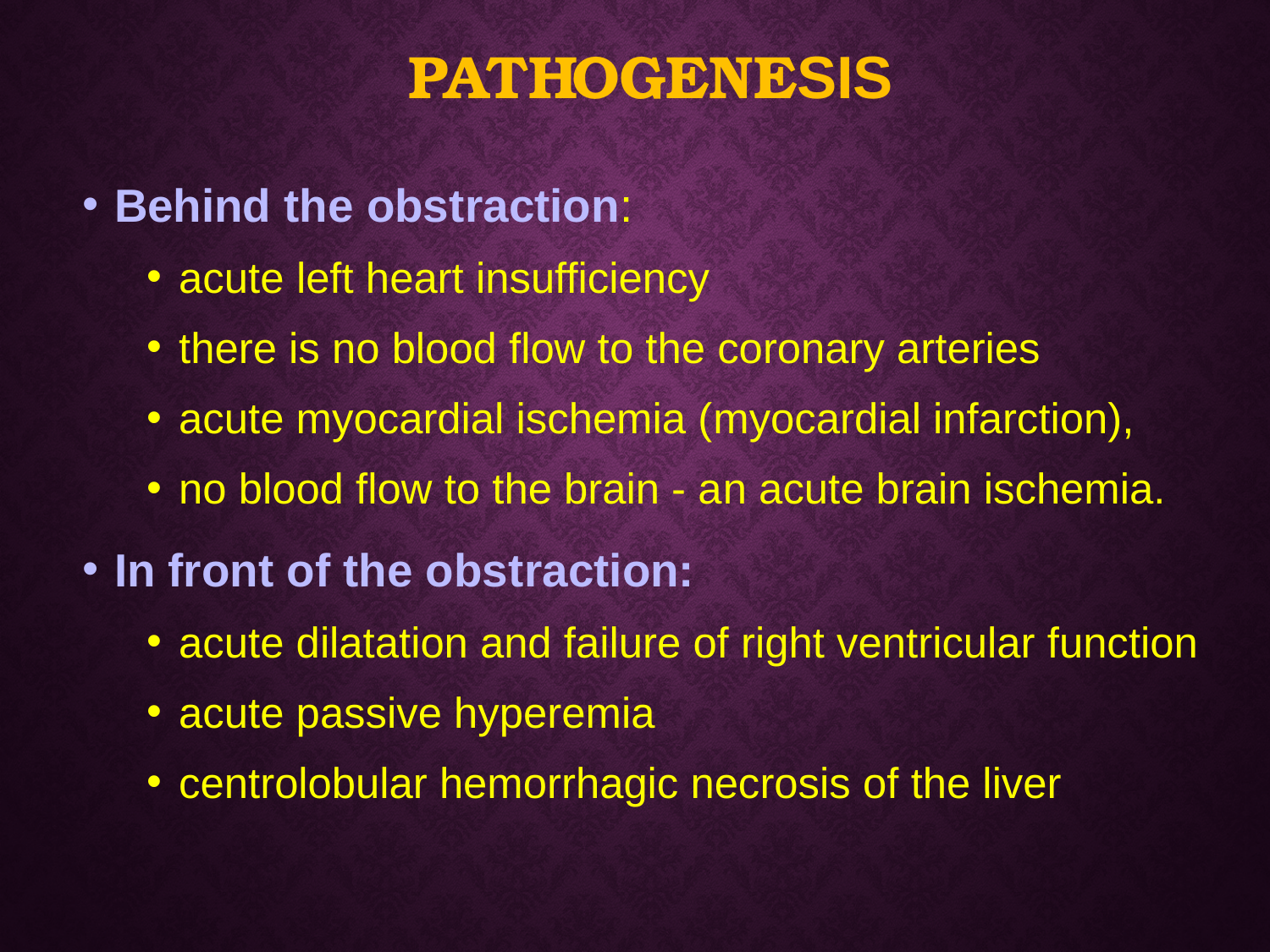

# Pathogenesis
Behind the obstraction:
acute left heart insufficiency
there is no blood flow to the coronary arteries
acute myocardial ischemia (myocardial infarction),
no blood flow to the brain - an acute brain ischemia.
In front of the obstraction:
acute dilatation and failure of right ventricular function
acute passive hyperemia
centrolobular hemorrhagic necrosis of the liver